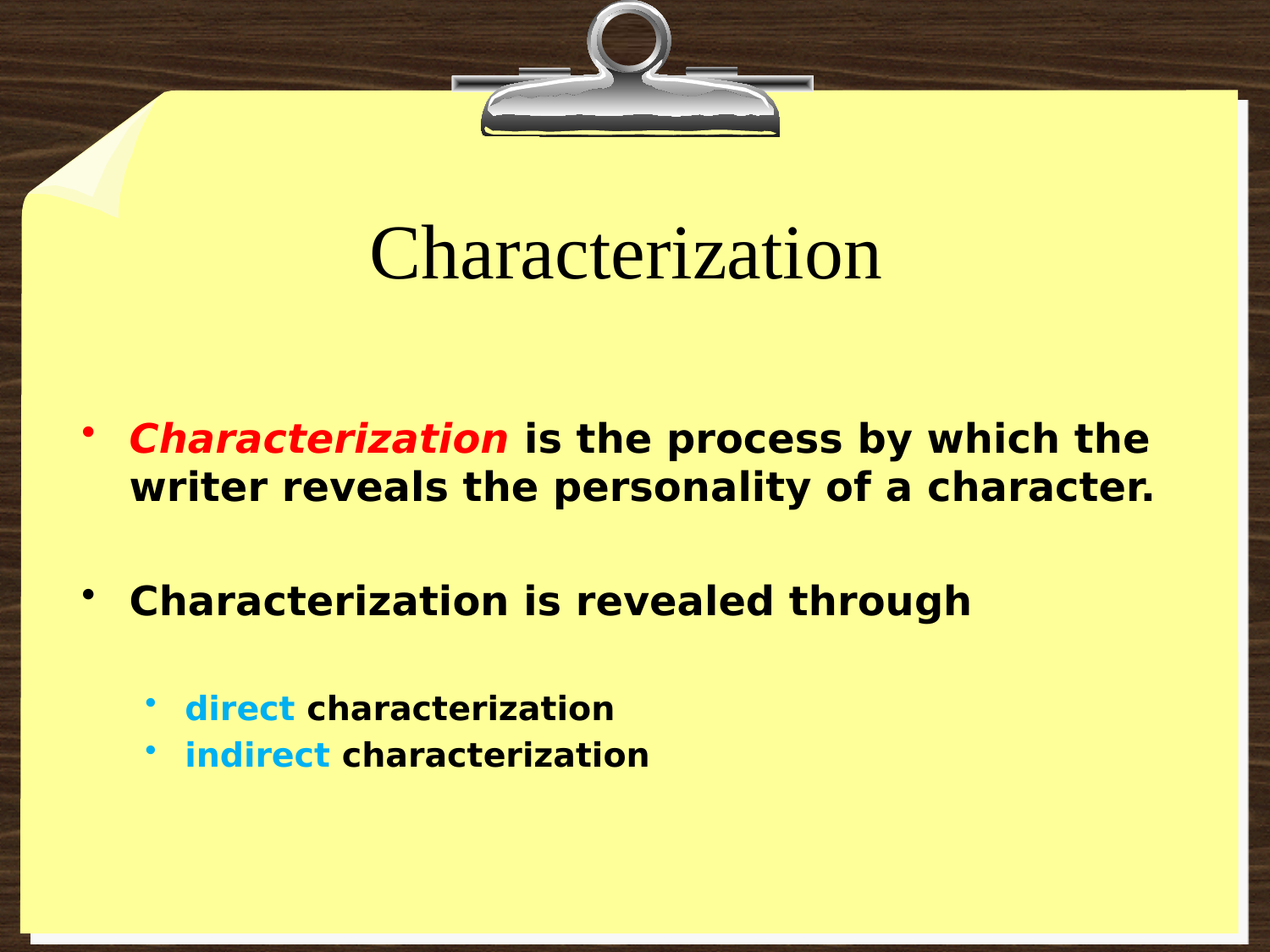

# Characterization

Characterization is the process by which the writer reveals the personality of a character.

Characterization is revealed through

direct characterization
indirect characterization